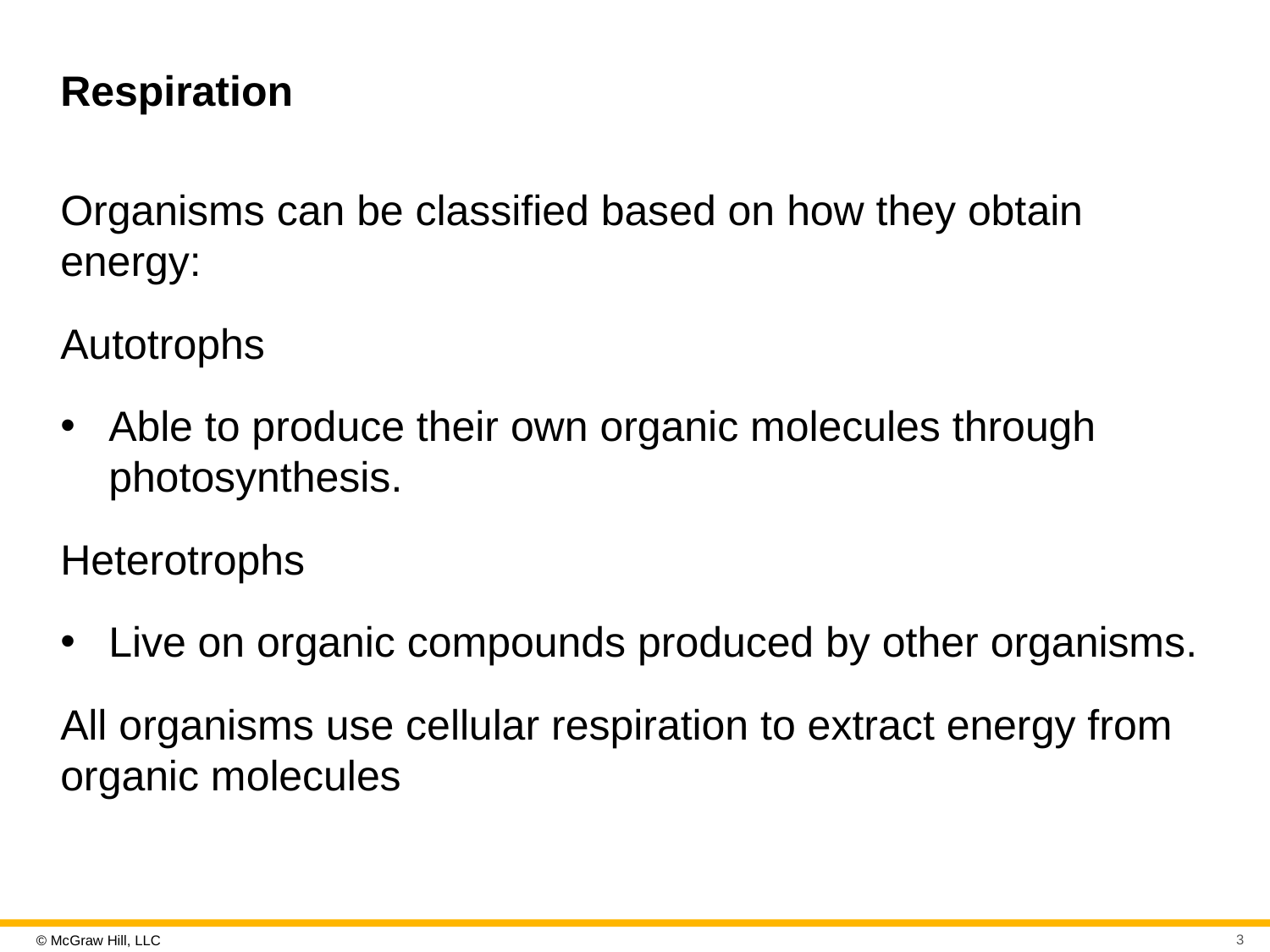

# Respiration
Organisms can be classified based on how they obtain energy:
Autotrophs
Able to produce their own organic molecules through photosynthesis.
Heterotrophs
Live on organic compounds produced by other organisms.
All organisms use cellular respiration to extract energy from organic molecules
3